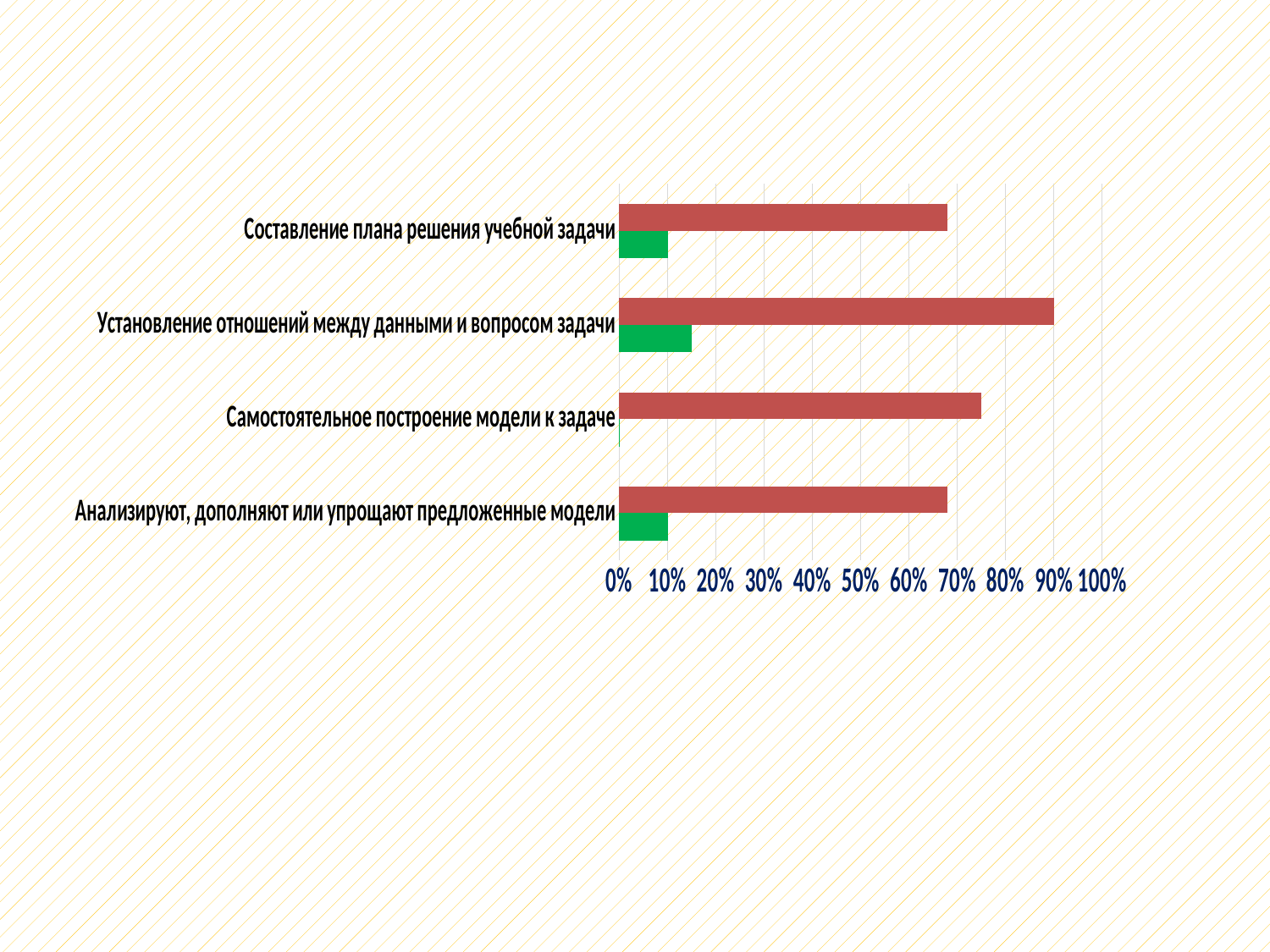

### Chart

| Category | Столбец2 | Столбец1 |
|---|---|---|
| Анализируют, дополняют или упрощают предложенные модели | 0.1 | 0.68 |
| Самостоятельное построение модели к задаче | 0.0 | 0.75 |
| Установление отношений между данными и вопросом задачи | 0.15 | 0.9 |
| Составление плана решения учебной задачи | 0.1 | 0.68 |